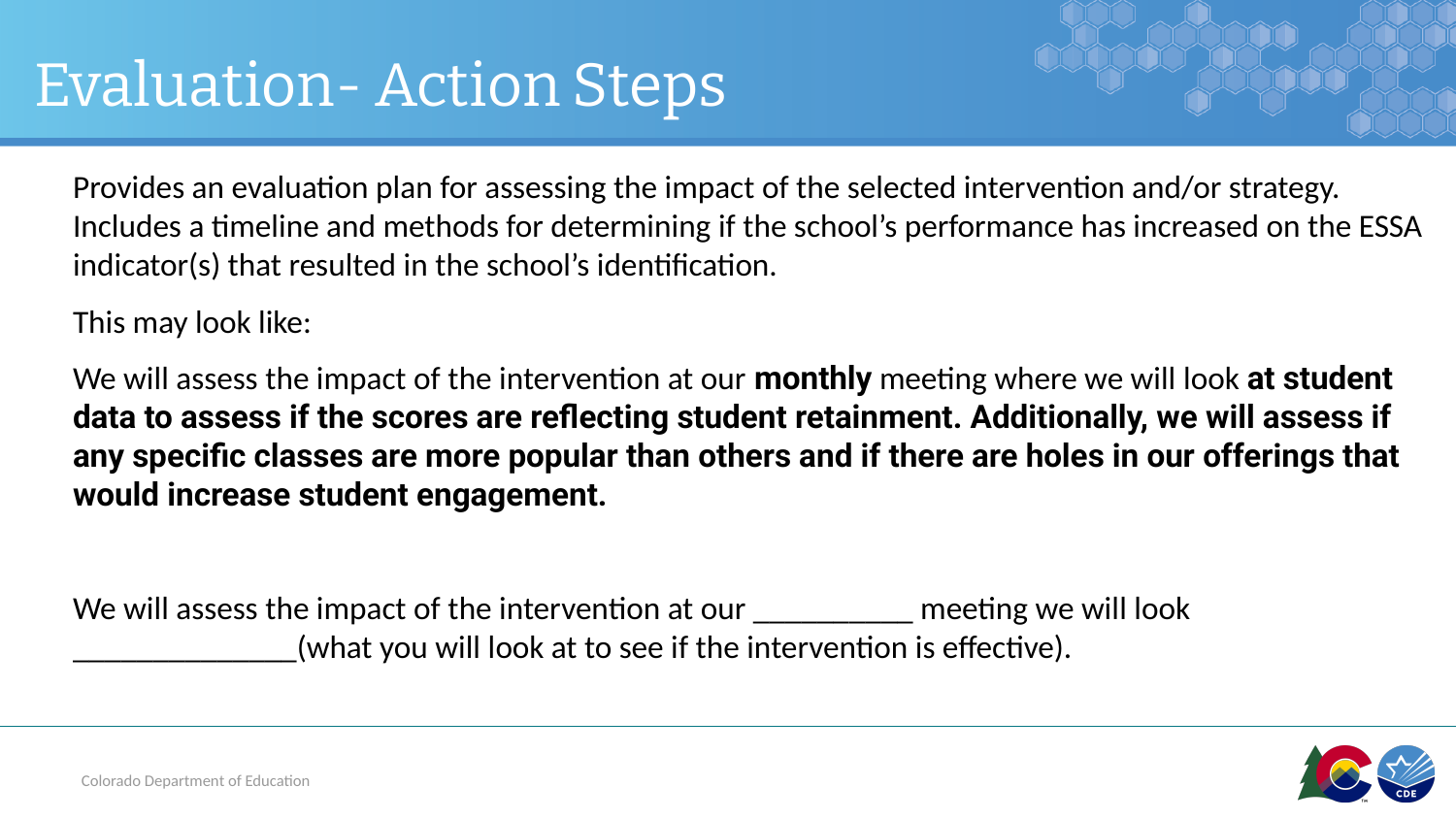

# Evaluation- Action Steps
Provides an evaluation plan for assessing the impact of the selected intervention and/or strategy.  Includes a timeline and methods for determining if the school’s performance has increased on the ESSA indicator(s) that resulted in the school’s identification.
This may look like:
We will assess the impact of the intervention at our monthly meeting where we will look at student data to assess if the scores are reflecting student retainment. Additionally, we will assess if any specific classes are more popular than others and if there are holes in our offerings that would increase student engagement.

We will assess the impact of the intervention at our __________ meeting we will look ______________(what you will look at to see if the intervention is effective).